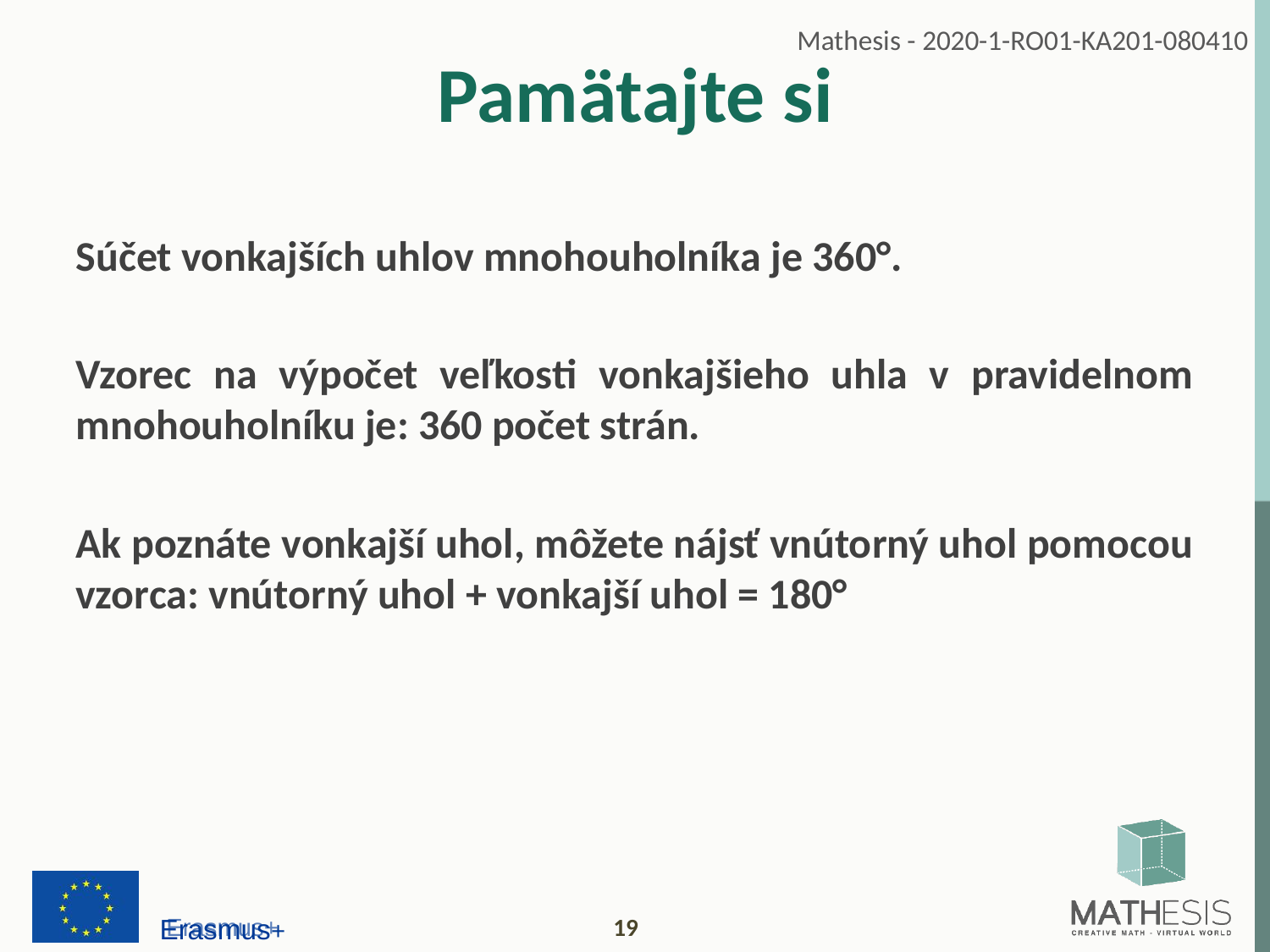

# Pamätajte si
Súčet vonkajších uhlov mnohouholníka je 360°.

Vzorec na výpočet veľkosti vonkajšieho uhla v pravidelnom mnohouholníku je: 360 počet strán.

Ak poznáte vonkajší uhol, môžete nájsť vnútorný uhol pomocou vzorca: vnútorný uhol + vonkajší uhol = 180°